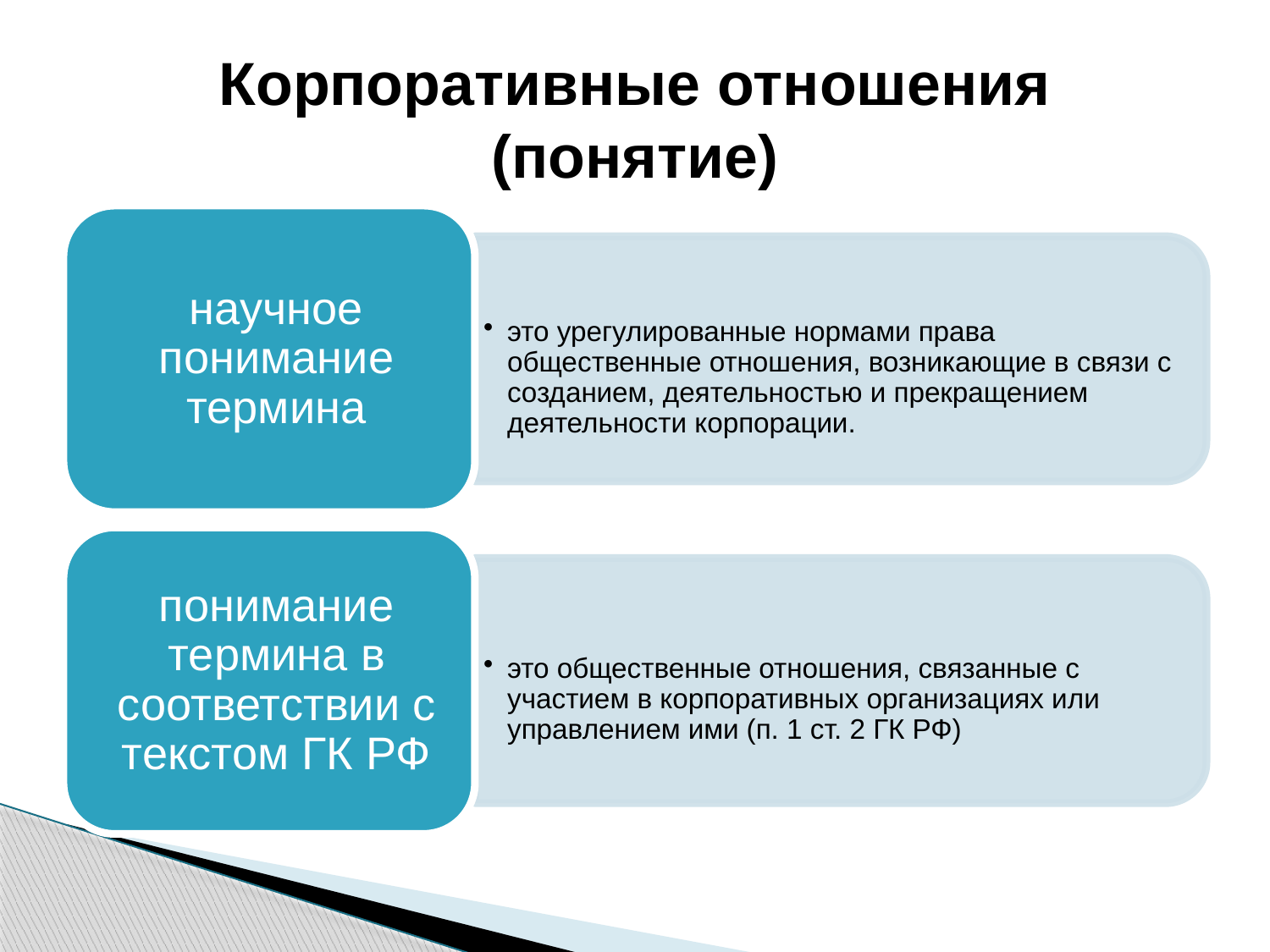

# Корпоративные отношения (понятие)

это урегулированные нормами права общественные отношения, возникающие в связи с созданием, деятельностью и прекращением деятельности корпорации.
научное понимание термина

это общественные отношения, связанные с участием в корпоративных организациях или управлением ими (п. 1 ст. 2 ГК РФ)
понимание термина в соответствии с текстом ГК РФ